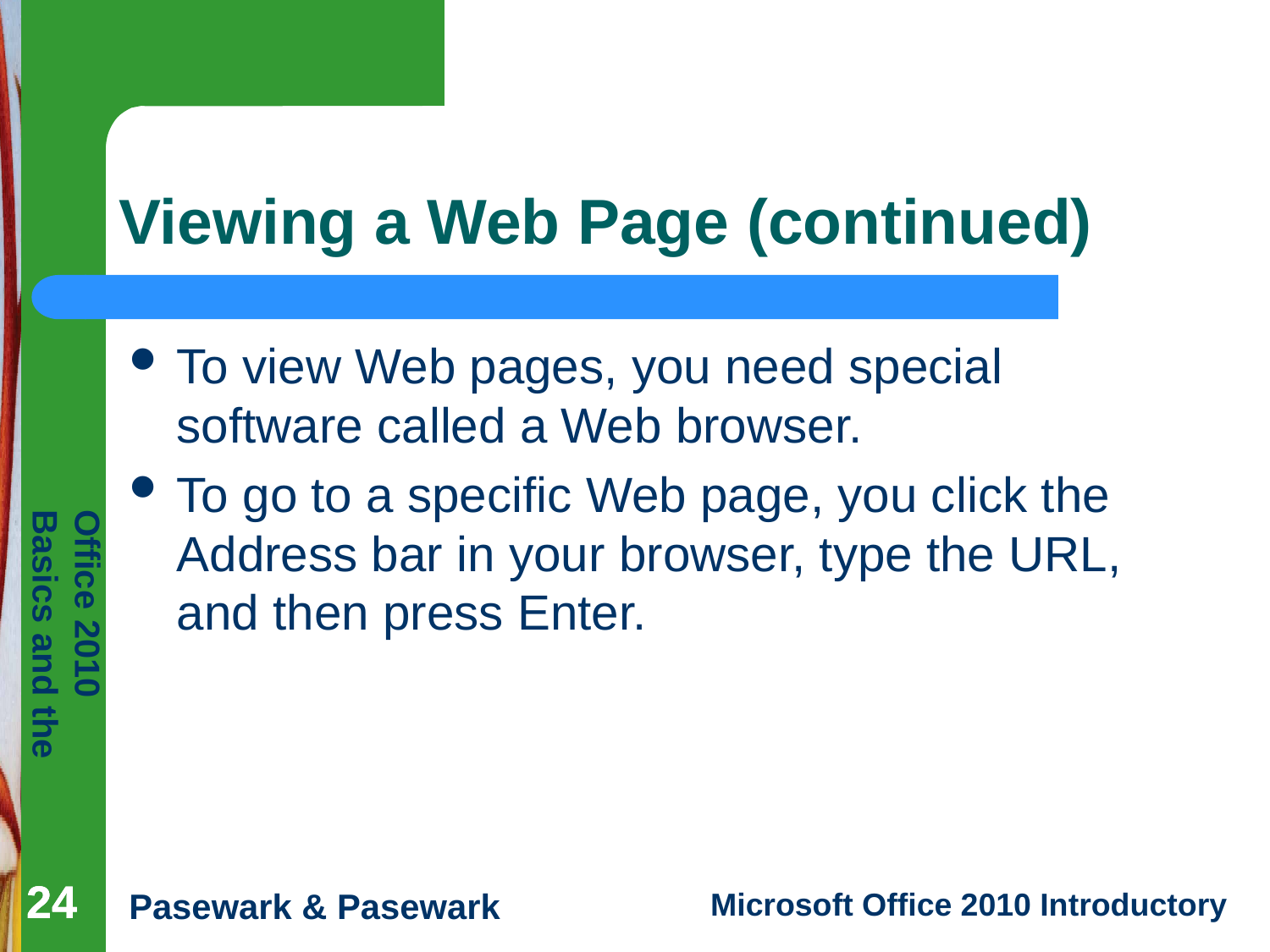

# Viewing a Web Page (continued)
To view Web pages, you need special software called a Web browser.
To go to a specific Web page, you click the Address bar in your browser, type the URL, and then press Enter.
24
24
24